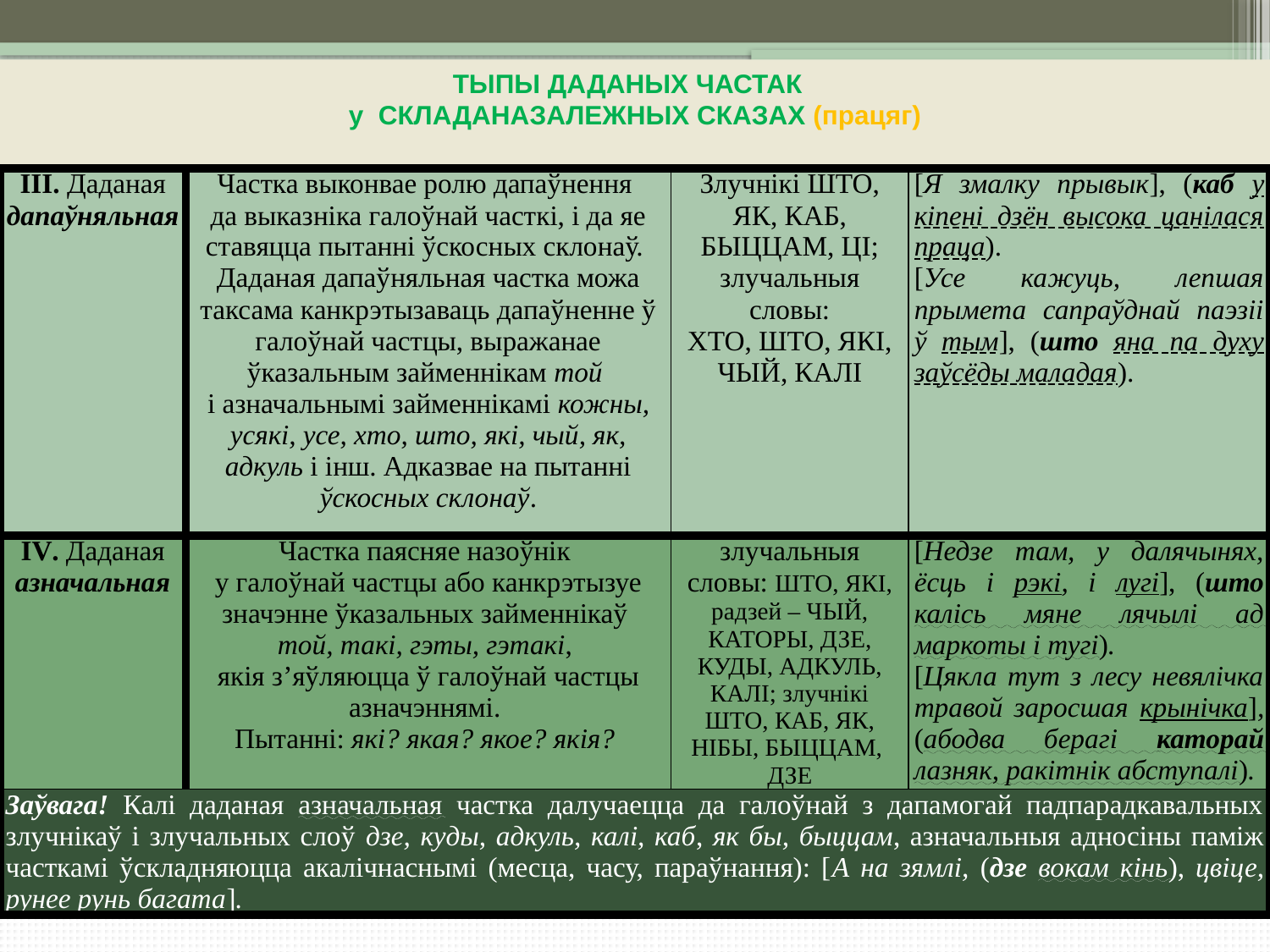

# ТЫПЫ ДАДАНЫХ ЧАСТАК у  СКЛАДАНАЗАЛЕЖНЫХ СКАЗАХ (працяг)
| ІІІ. Даданая дапаўняльная | Частка выконвае ролю дапаўнення да выказніка галоўнай часткі, і да яе ставяцца пытанні ўскосных склонаў. Даданая дапаўняльная частка можа таксама канкрэтызаваць дапаўненне ў галоўнай частцы, выражанае ўказальным займеннікам той і азначальнымі займеннікамі кожны, усякі, усе, хто, што, які, чый, як, адкуль і інш. Адказвае на пытанні ўскосных склонаў. | Злучнікі ШТО, ЯК, КАБ, БЫЦЦАМ, ЦІ; злучальныя словы: ХТО, ШТО, ЯКІ, ЧЫЙ, КАЛІ | [Я змалку прывык], (каб у кіпені дзён высока цанілася праца). [Усе кажуць, лепшая прымета сапраўднай паэзіі ў тым], (што яна па духу заўсёды маладая). |
| --- | --- | --- | --- |
| ІV. Даданая азначальная | Частка паясняе назоўнік у галоўнай частцы або канкрэтызуе значэнне ўказальных займеннікаў той, такі, гэты, гэтакі, якія з’яўляюцца ў галоўнай частцы азначэннямі. Пытанні: які? якая? якое? якія? | злучальныя словы: ШТО, ЯКІ, радзей – ЧЫЙ, КАТОРЫ, ДЗЕ, КУДЫ, АДКУЛЬ, КАЛІ; злучнікі ШТО, КАБ, ЯК, НІБЫ, БЫЦЦАМ, ДЗЕ | [Недзе там, у далячынях, ёсць і рэкі, і лугі], (што калісь мяне лячылі ад маркоты і тугі). [Цякла тут з лесу невялічка травой заросшая крынічка], (абодва берагі каторай лазняк, ракітнік абступалі). |
| Заўвага! Калі даданая азначальная частка далучаецца да галоўнай з дапамогай падпарадкавальных злучнікаў і злучальных слоў дзе, куды, адкуль, калі, каб, як бы, быццам, азначальныя адносіны паміж часткамі ўскладняюцца акалічнаснымі (месца, часу, параўнання): [А на зямлі, (дзе вокам кінь), цвіце, рунее рунь багата]. |  |  |  |